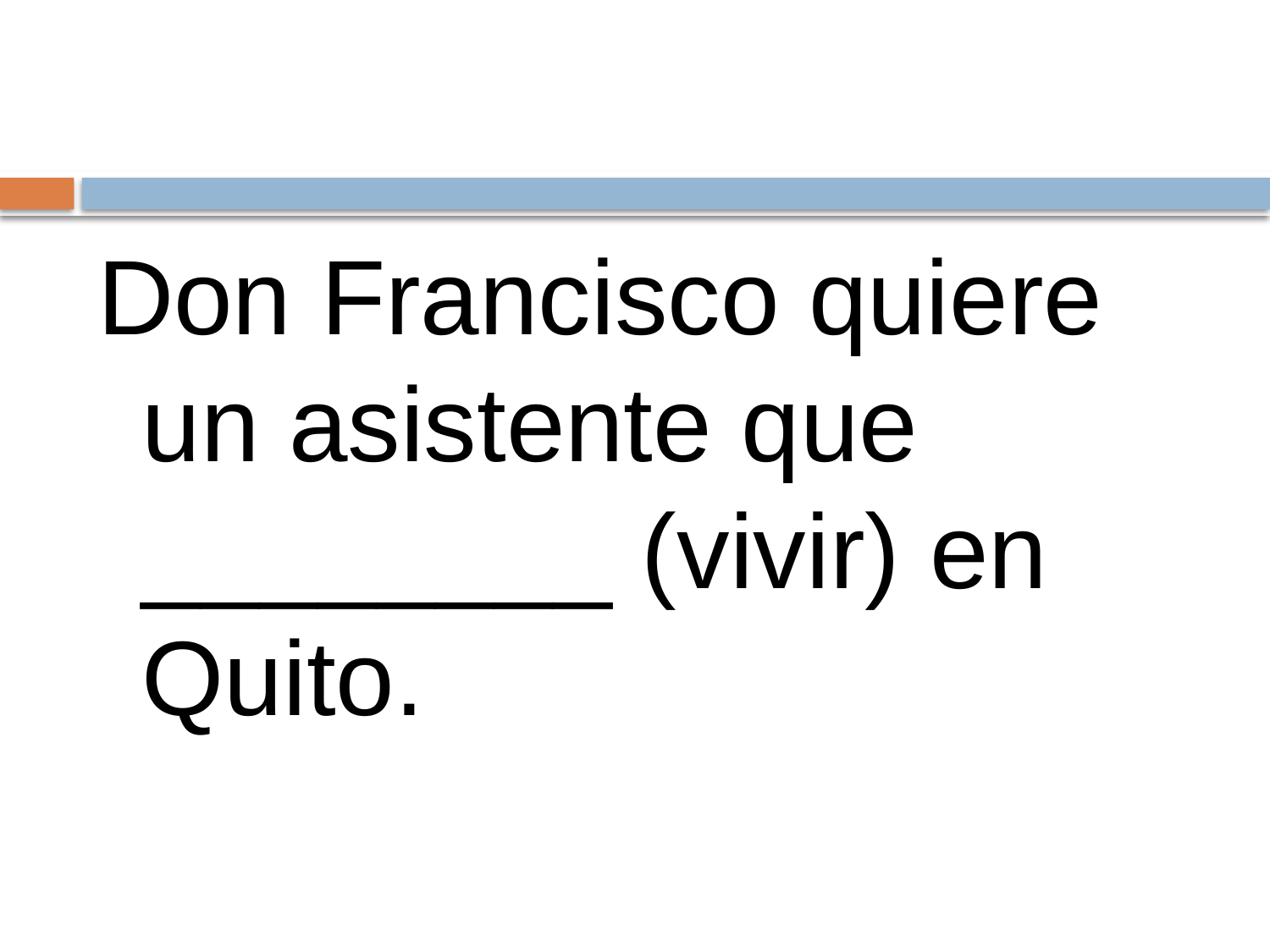

#
Don Francisco quiere un asistente que ________ (vivir) en Quito.